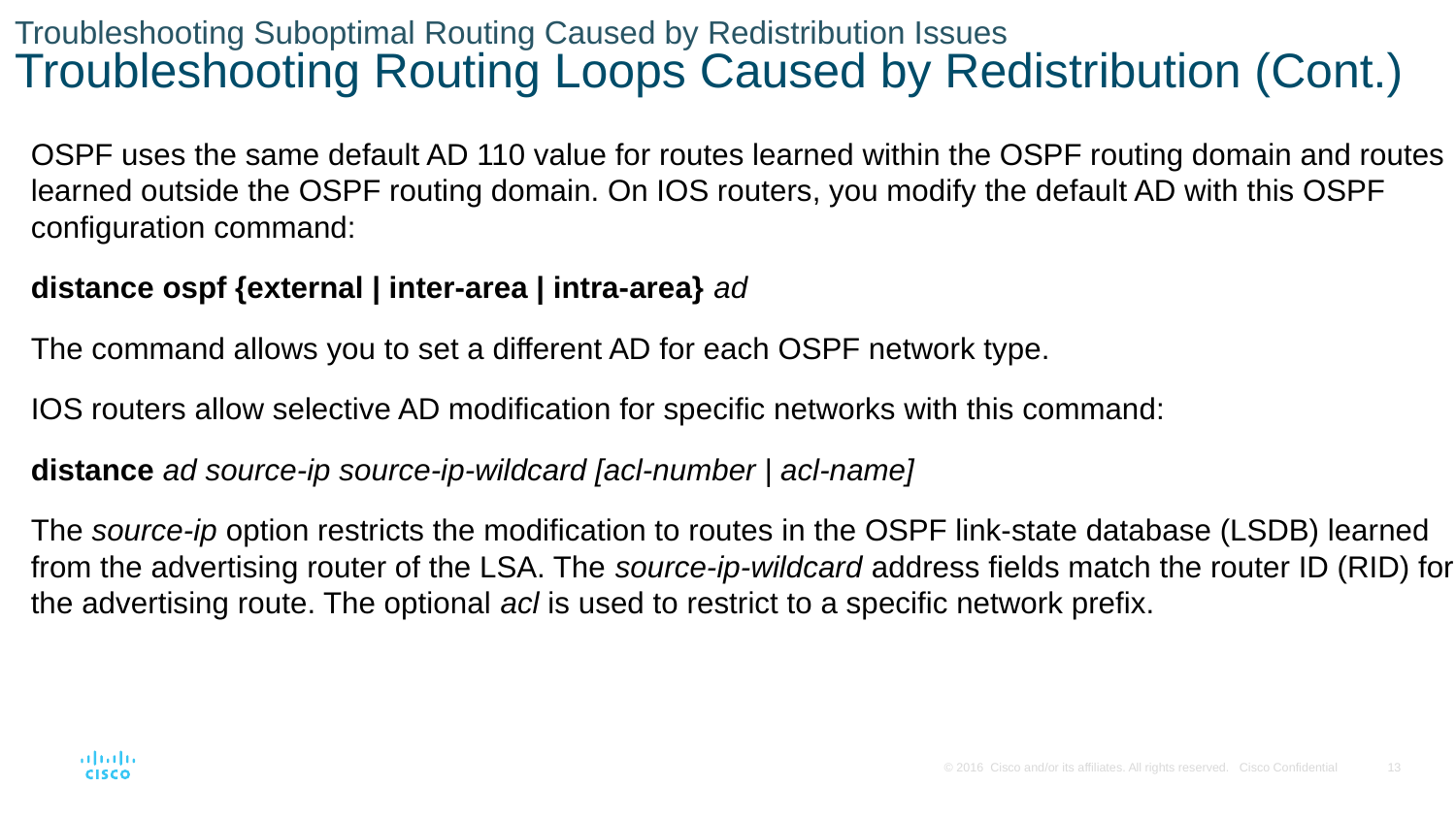

# Troubleshooting Suboptimal Routing Caused by Redistribution Issues Troubleshooting Routing Loops Caused by Redistribution (Cont.)
OSPF uses the same default AD 110 value for routes learned within the OSPF routing domain and routes learned outside the OSPF routing domain. On IOS routers, you modify the default AD with this OSPF configuration command:
distance ospf {external | inter-area | intra-area} ad
The command allows you to set a different AD for each OSPF network type.
IOS routers allow selective AD modification for specific networks with this command:
distance ad source-ip source-ip-wildcard [acl-number | acl-name]
The source-ip option restricts the modification to routes in the OSPF link-state database (LSDB) learned from the advertising router of the LSA. The source-ip-wildcard address fields match the router ID (RID) for the advertising route. The optional acl is used to restrict to a specific network prefix.